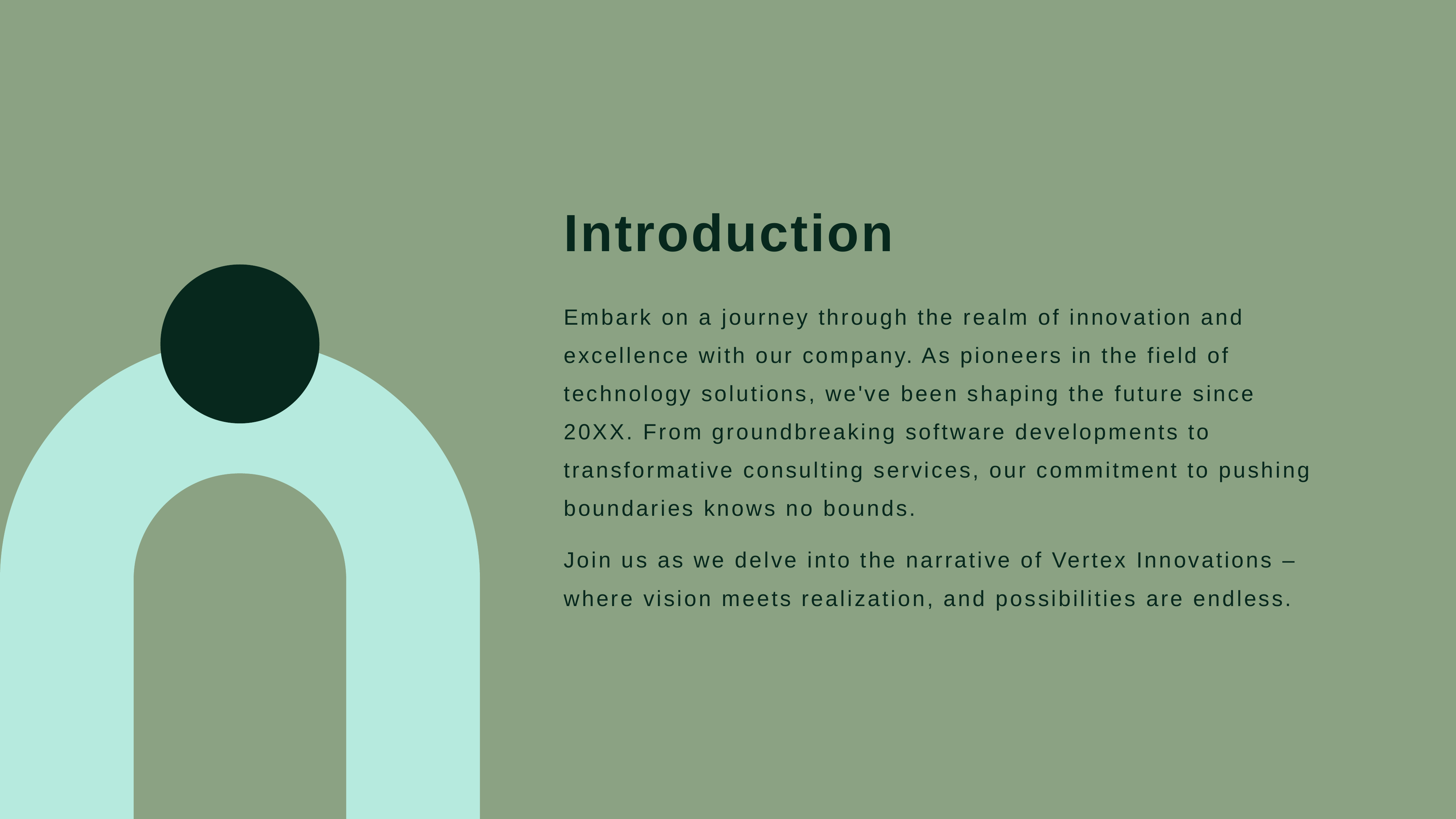

Introduction

Embark on a journey through the realm of innovation and excellence with our company. As pioneers in the field of technology solutions, we've been shaping the future since 20XX. From groundbreaking software developments to transformative consulting services, our commitment to pushing boundaries knows no bounds.
Join us as we delve into the narrative of Vertex Innovations – where vision meets realization, and possibilities are endless.